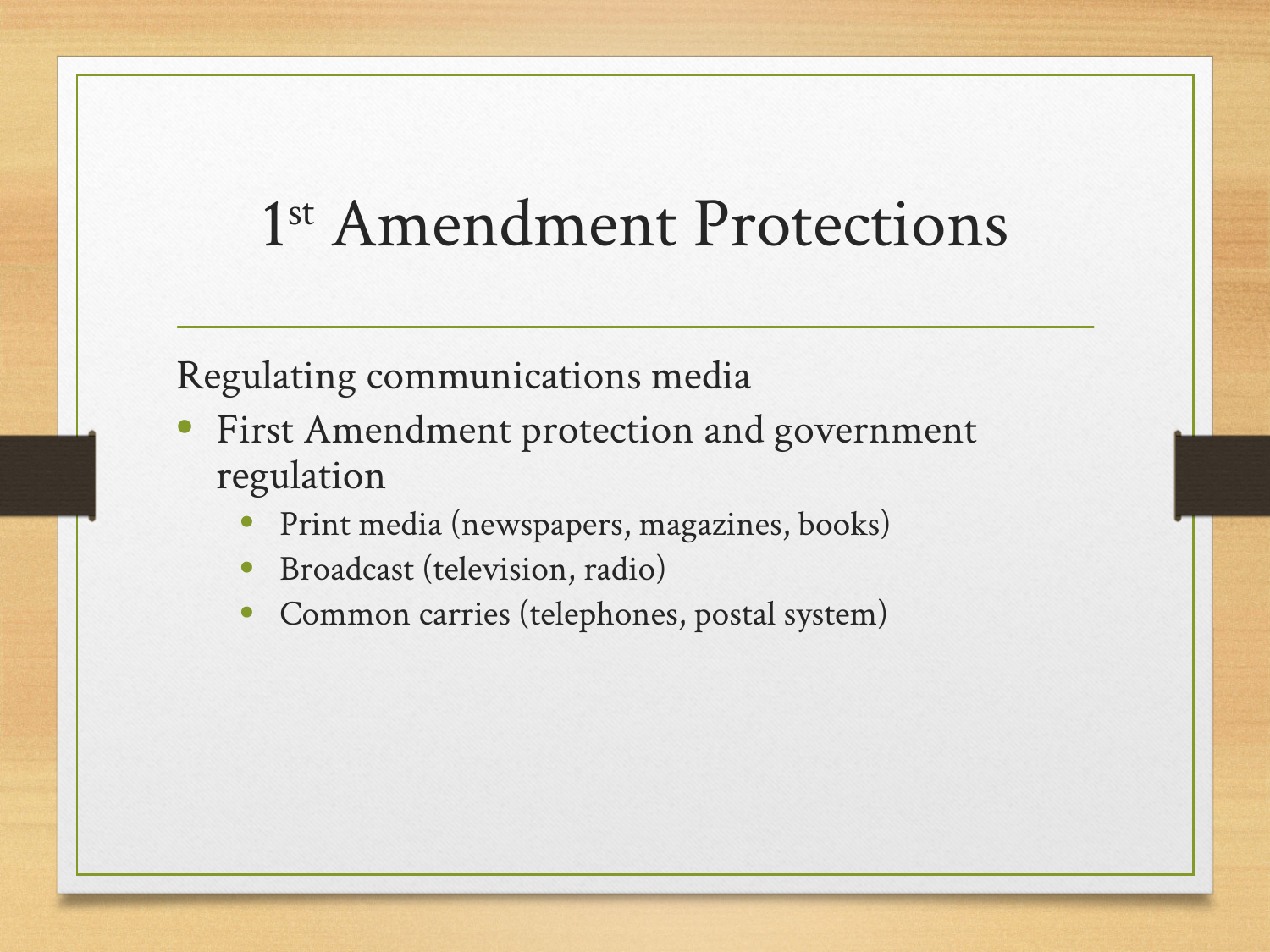

# 1st Amendment Protections
Regulating communications media
First Amendment protection and government regulation
Print media (newspapers, magazines, books)
Broadcast (television, radio)
Common carries (telephones, postal system)